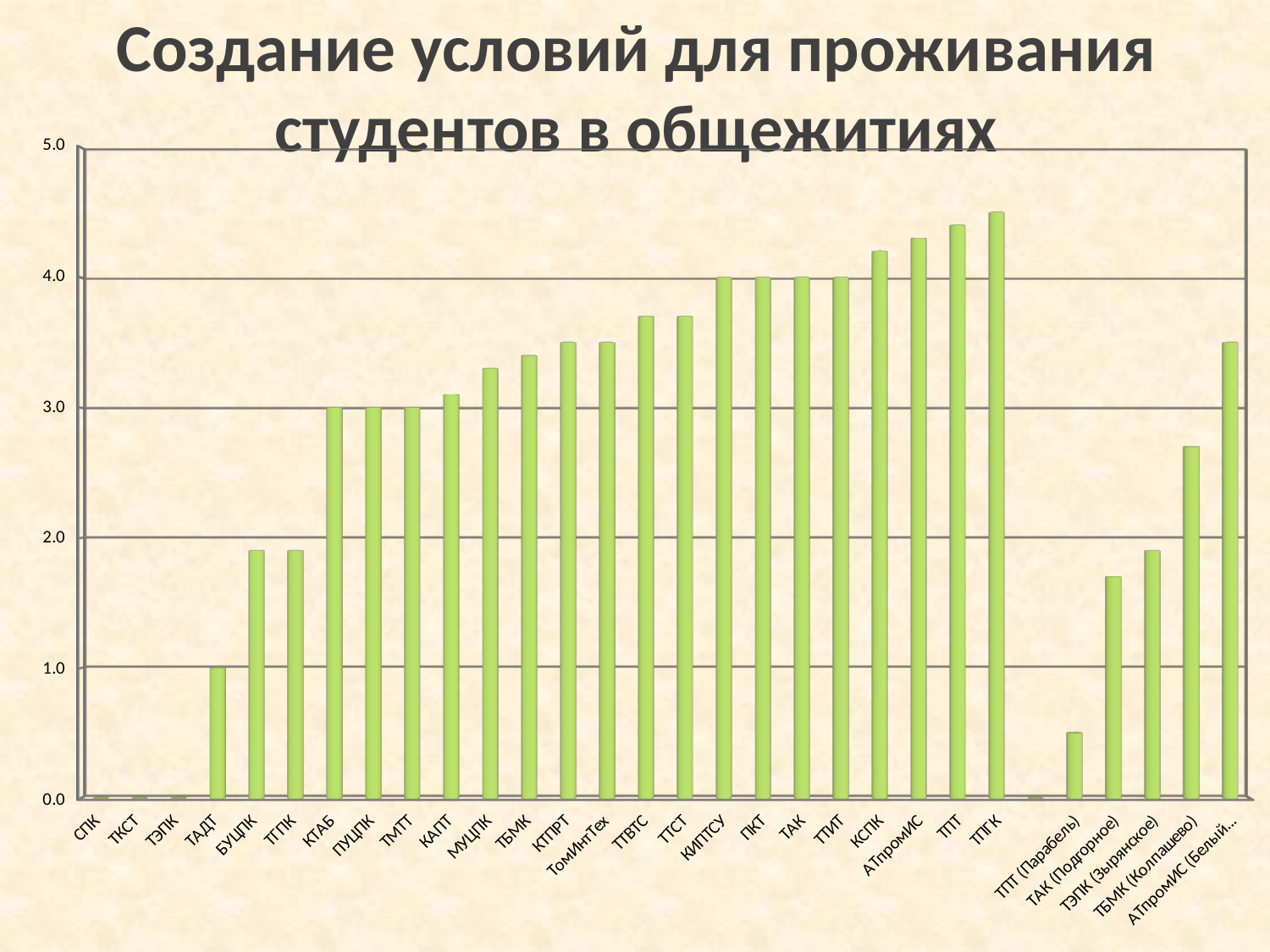

# Создание условий для проживания студентов в общежитиях

[unsupported chart]